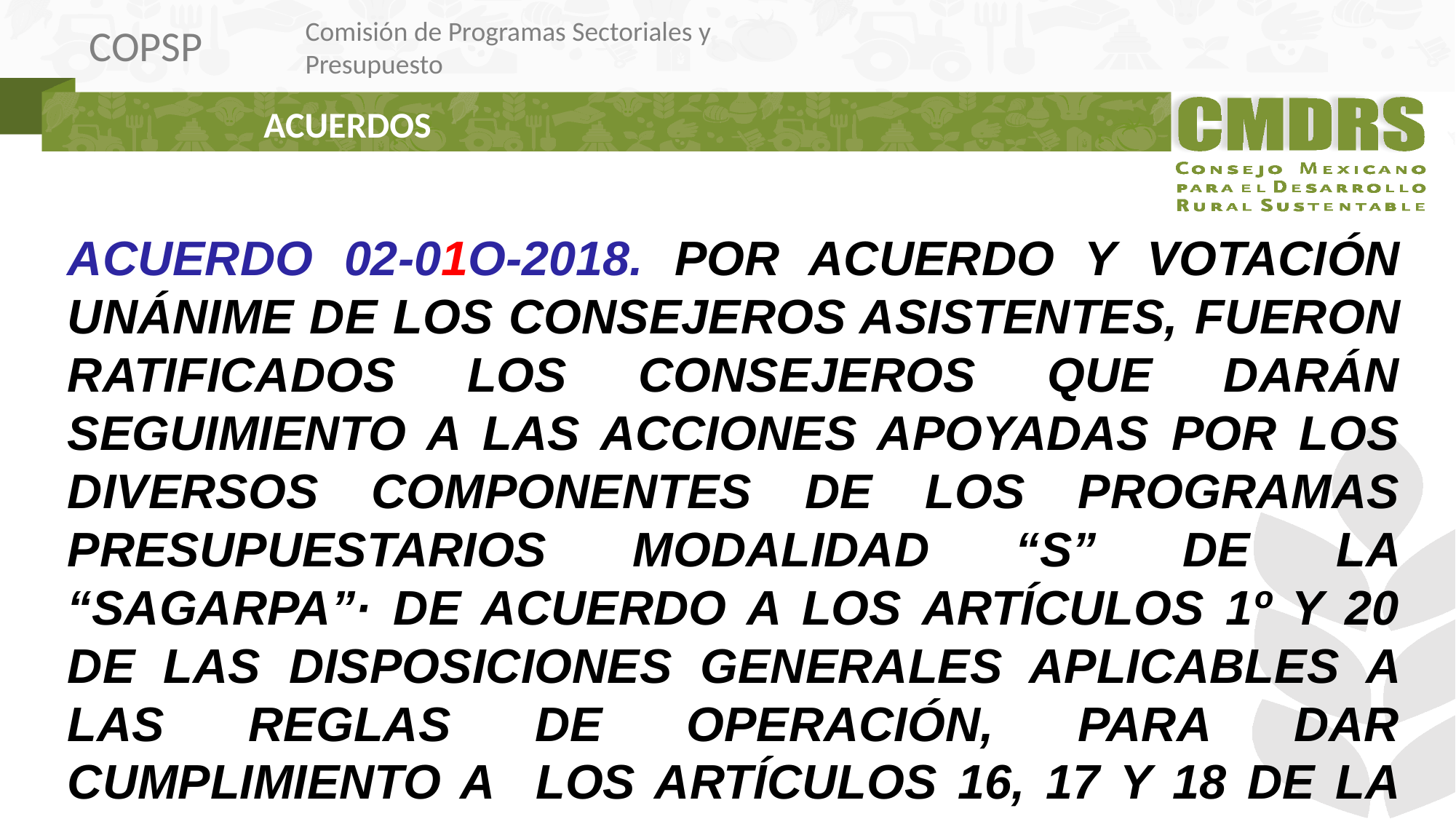

ACUERDOS

ACUERDO 02-01O-2018. POR ACUERDO Y VOTACIÓN UNÁNIME DE LOS CONSEJEROS ASISTENTES, FUERON RATIFICADOS LOS CONSEJEROS QUE DARÁN SEGUIMIENTO A LAS ACCIONES APOYADAS POR LOS DIVERSOS COMPONENTES DE LOS PROGRAMAS PRESUPUESTARIOS MODALIDAD “S” DE LA “SAGARPA”· DE ACUERDO A LOS ARTÍCULOS 1º Y 20 DE LAS DISPOSICIONES GENERALES APLICABLES A LAS REGLAS DE OPERACIÓN, PARA DAR CUMPLIMIENTO A  LOS ARTÍCULOS 16, 17 Y 18 DE LA LDRS.